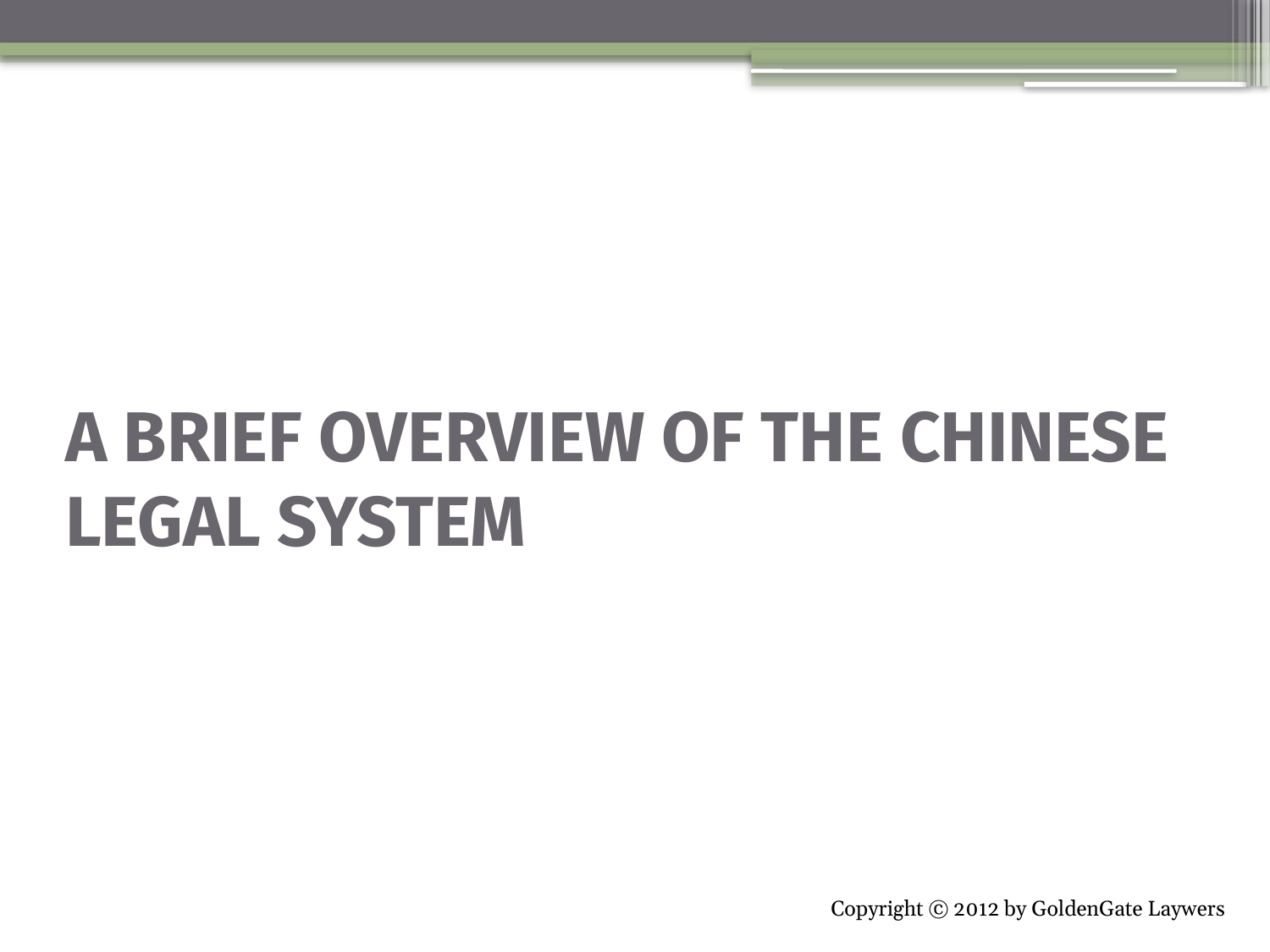

# A BRIEF OVERVIEW OF THE CHINESE LEGAL SYSTEM
Copyright © 2012 by GoldenGate Laywers